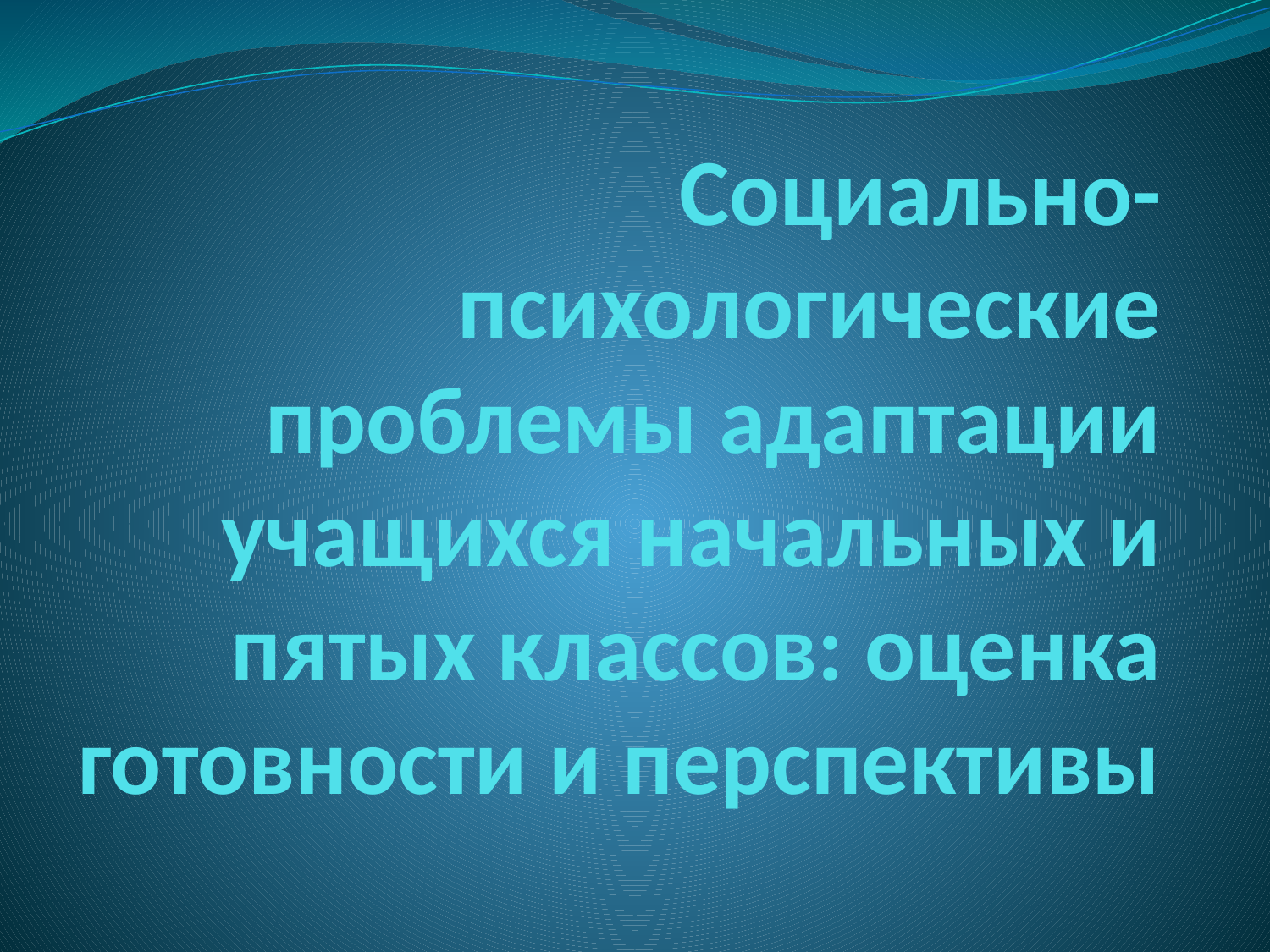

# Социально-психологические проблемы адаптации учащихся начальных и пятых классов: оценка готовности и перспективы